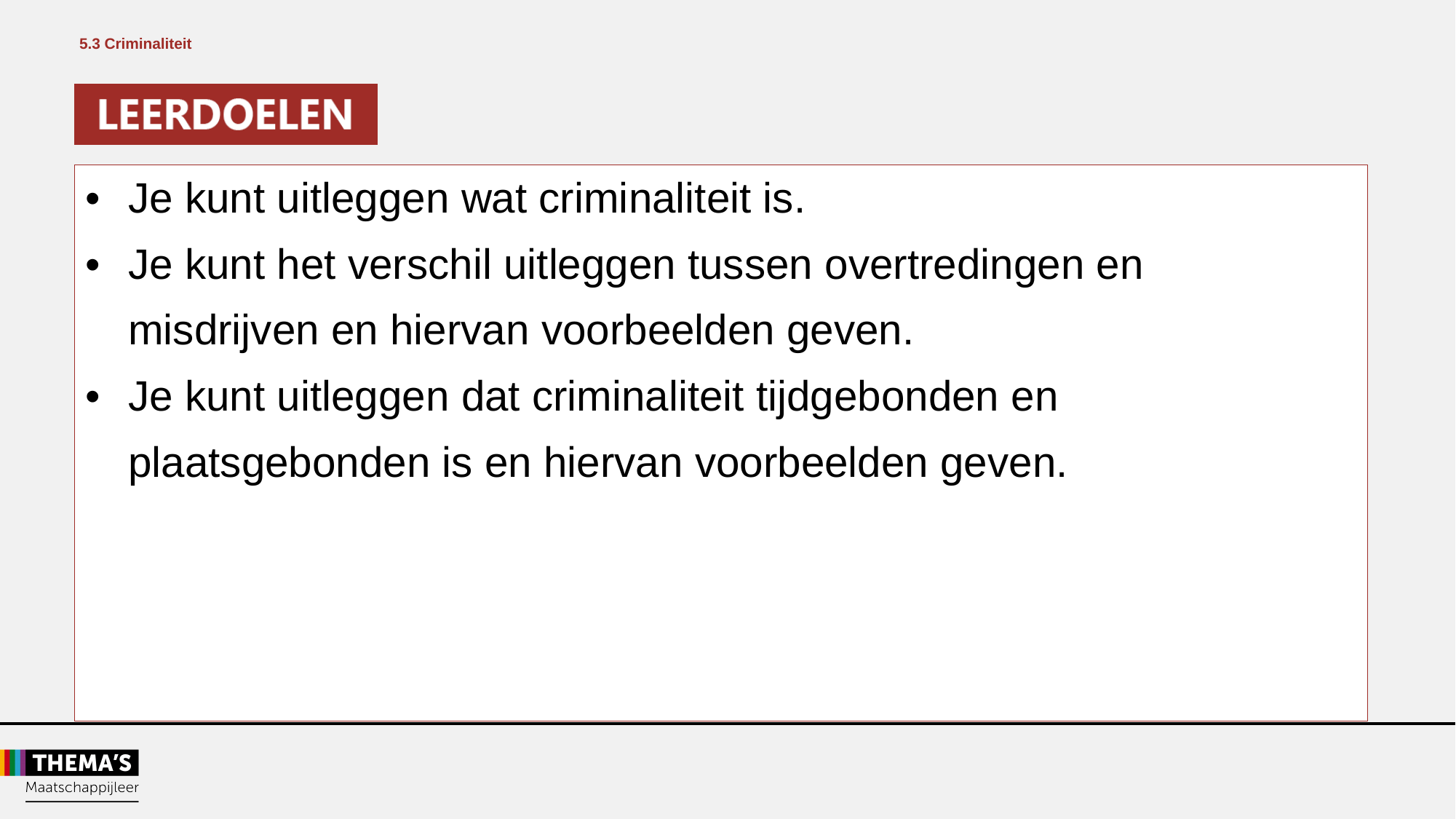

5.3 Criminaliteit
•	Je kunt uitleggen wat criminaliteit is.
•	Je kunt het verschil uitleggen tussen overtredingen en
misdrijven en hiervan voorbeelden geven.
•	Je kunt uitleggen dat criminaliteit tijdgebonden en
plaatsgebonden is en hiervan voorbeelden geven.